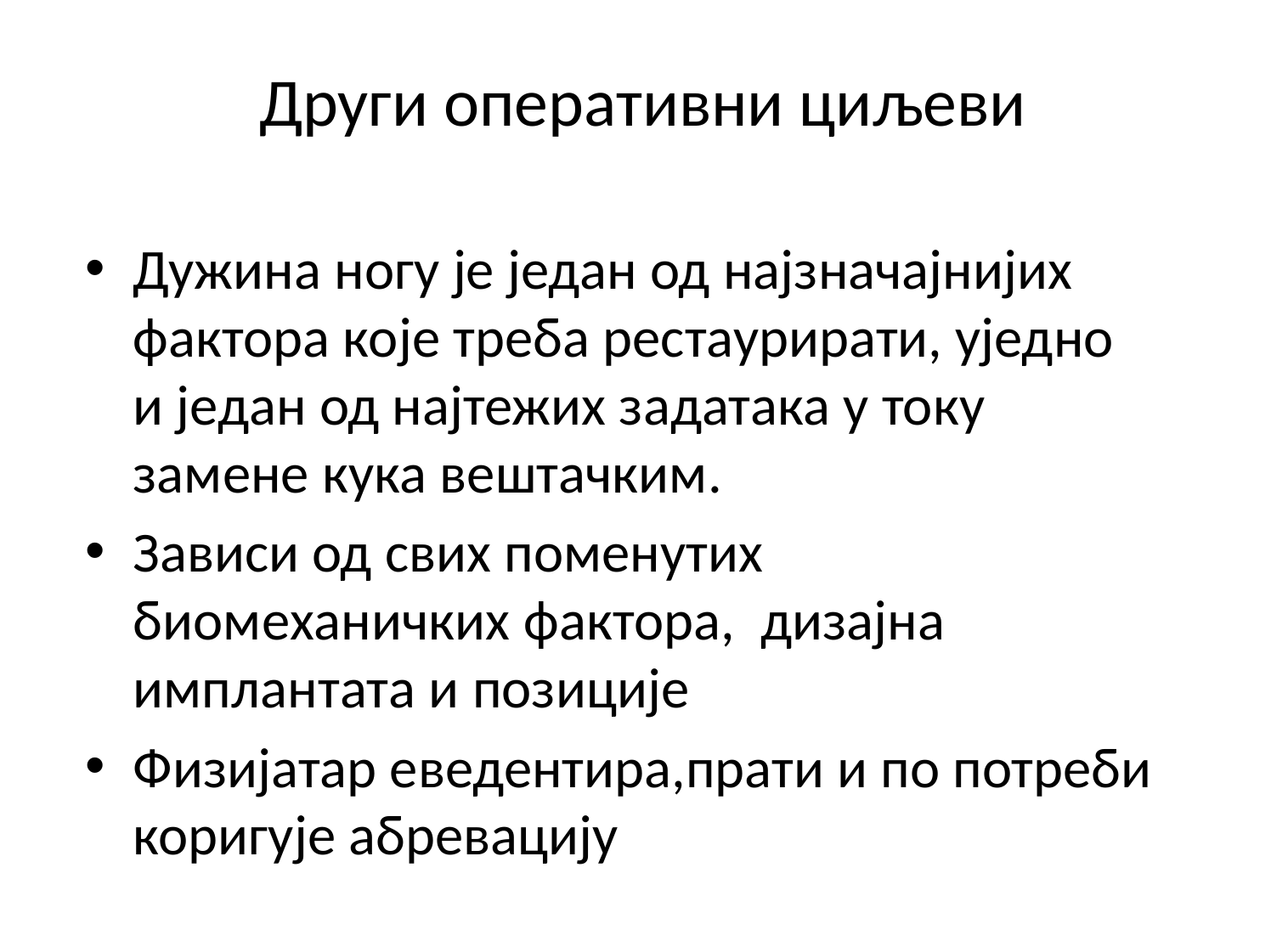

# Други оперативни циљеви
Дужина ногу је један од најзначајнијих фактора које треба рестаурирати, уједно и један од најтежих задатака у току замене кука вештачким.
Зависи од свих поменутих биомеханичких фактора,  дизајна имплантата и позиције
Физијатар еведентира,прати и по потреби коригује абревацију